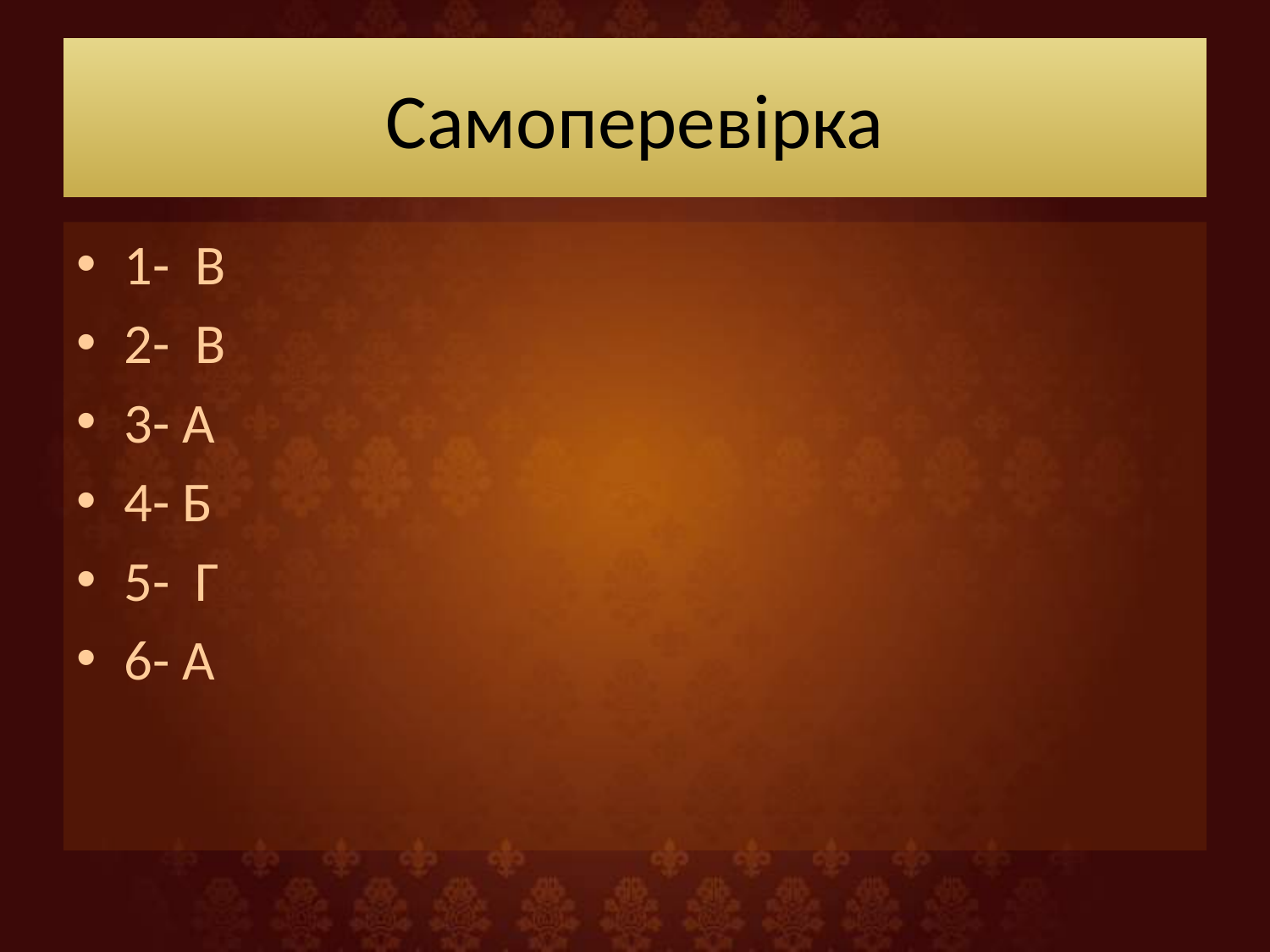

# Самоперевірка
1-  В
2-  В
3- А
4- Б
5-  Г
6- А